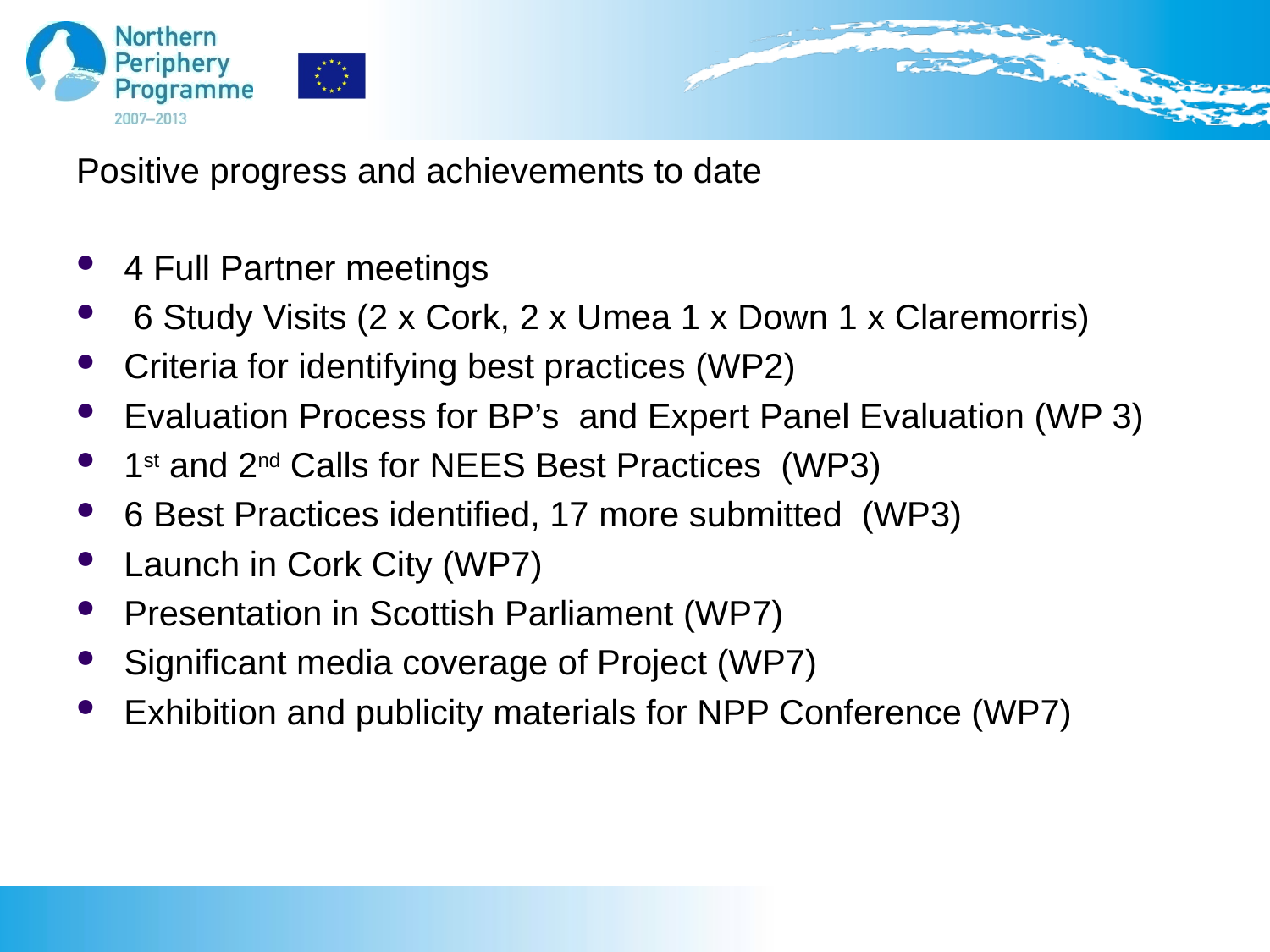

# Positive progress and achievements to date
4 Full Partner meetings
 6 Study Visits (2 x Cork, 2 x Umea 1 x Down 1 x Claremorris)
Criteria for identifying best practices (WP2)
Evaluation Process for BP’s  and Expert Panel Evaluation (WP 3)
1st and 2nd Calls for NEES Best Practices  (WP3)
6 Best Practices identified, 17 more submitted  (WP3)
Launch in Cork City (WP7)
Presentation in Scottish Parliament (WP7)
Significant media coverage of Project (WP7)
Exhibition and publicity materials for NPP Conference (WP7)